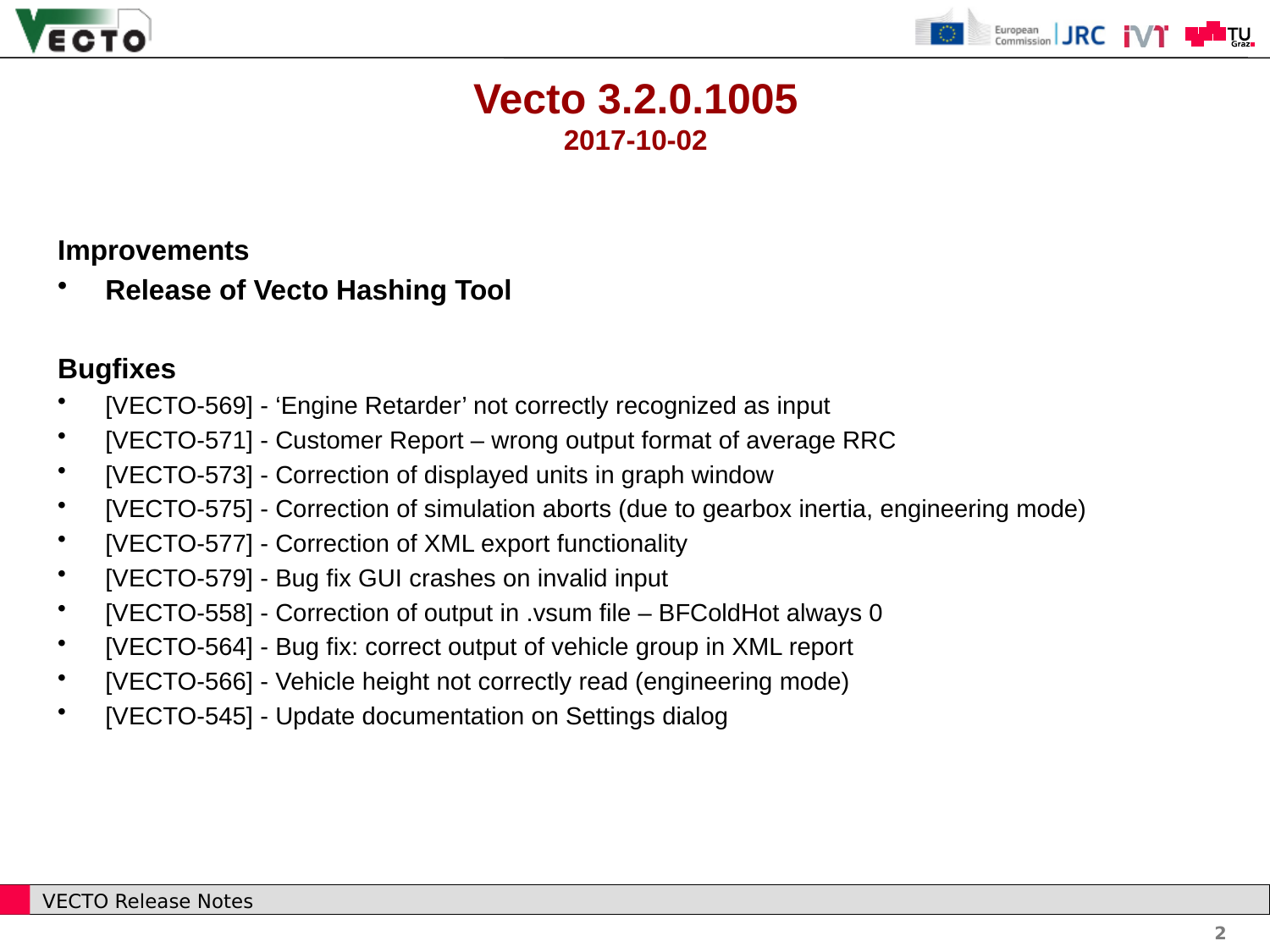

# Vecto 3.2.0.1005 2017-10-02
Improvements
Release of Vecto Hashing Tool

Bugfixes
[VECTO-569] - ‘Engine Retarder’ not correctly recognized as input
[VECTO-571] - Customer Report – wrong output format of average RRC
[VECTO-573] - Correction of displayed units in graph window
[VECTO-575] - Correction of simulation aborts (due to gearbox inertia, engineering mode)
[VECTO-577] - Correction of XML export functionality
[VECTO-579] - Bug fix GUI crashes on invalid input
[VECTO-558] - Correction of output in .vsum file – BFColdHot always 0
[VECTO-564] - Bug fix: correct output of vehicle group in XML report
[VECTO-566] - Vehicle height not correctly read (engineering mode)
[VECTO-545] - Update documentation on Settings dialog